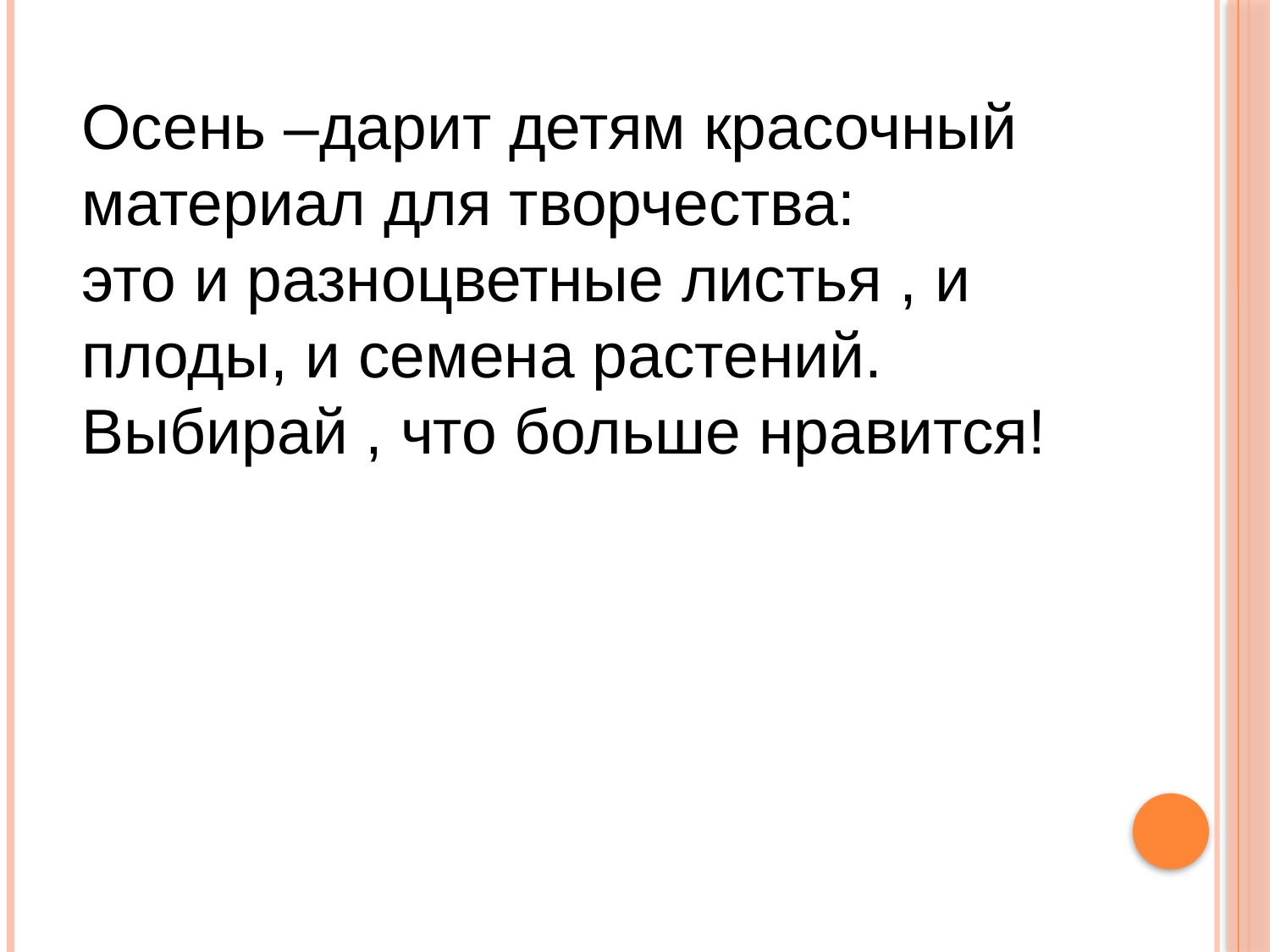

Осень –дарит детям красочный материал для творчества:
это и разноцветные листья , и плоды, и семена растений.
Выбирай , что больше нравится!